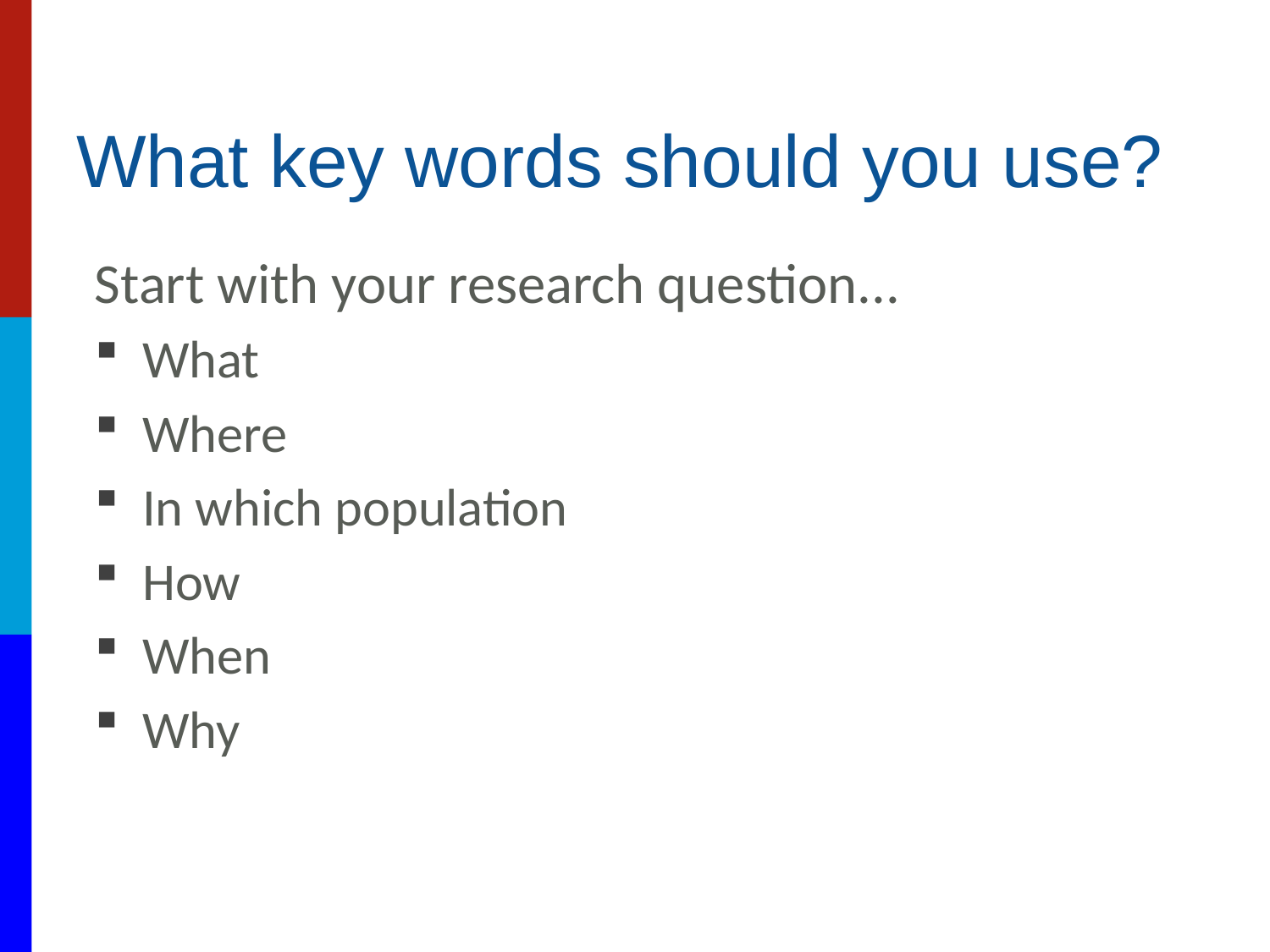

# What key words should you use?
Start with your research question...
What
Where
In which population
How
When
Why